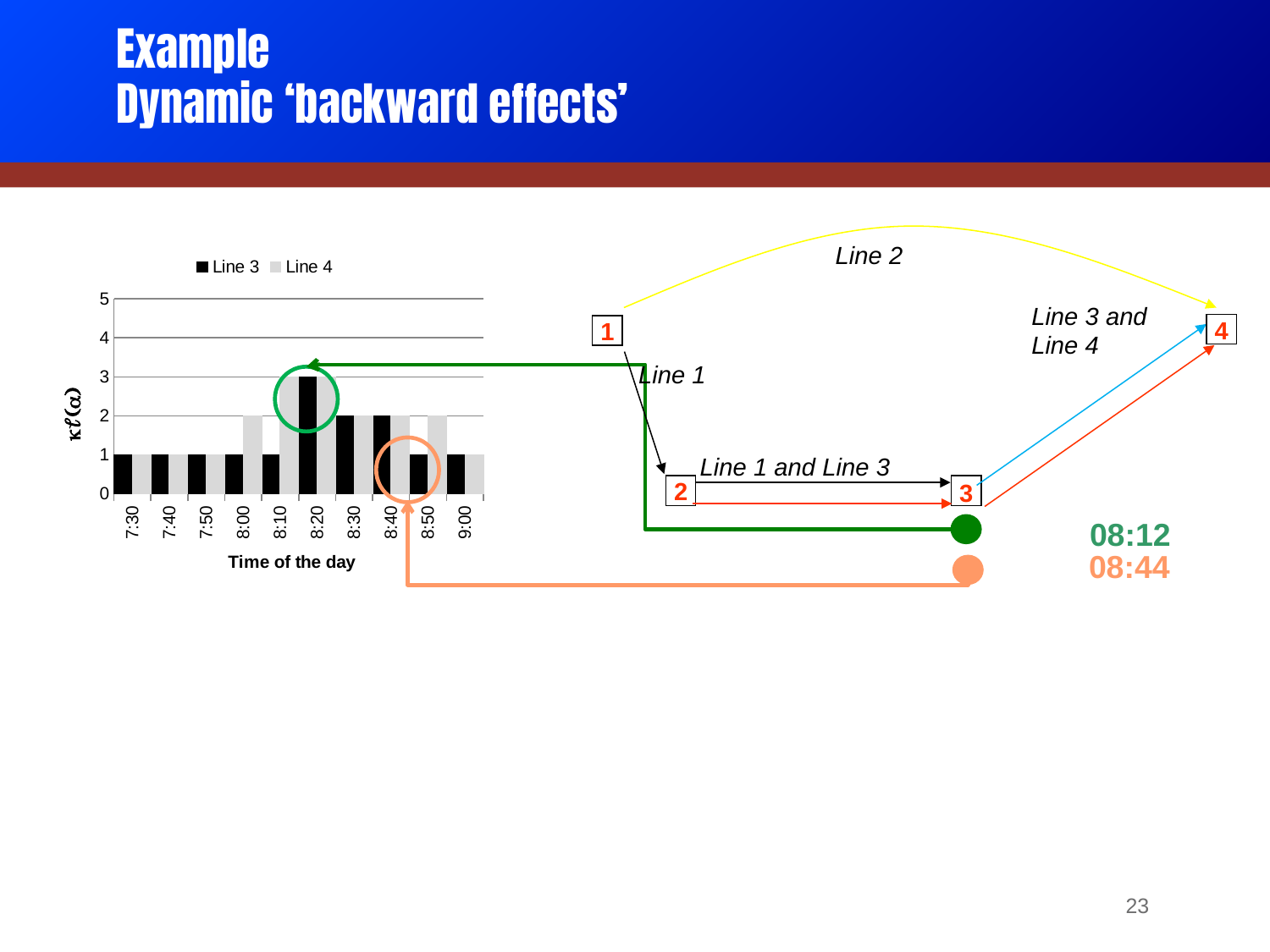

Example
Dynamic ‘backward effects’

Line 2
Line 3 and Line 4
4
1

Line 1
Line 1 and Line 3
2
3

### Chart

| Category |  |  |
|---|---|---|
| 0.3125 | 1.0 | 1.0 |
| 0.31944444444444398 | 1.0 | 1.0 |
| 0.32638888888888901 | 1.0 | 1.0 |
| 0.33333333333333298 | 1.0 | 2.0 |
| 0.34027777777777801 | 1.0 | 3.0 |
| 0.34722222222222199 | 3.0 | 3.0 |
| 0.35416666666666669 | 2.0 | 2.0 |
| 0.36111111111111099 | 2.0 | 2.0 |
| 0.36805555555555503 | 1.0 | 2.0 |
| 0.375 | 1.0 | 1.0 |

08:12

08:44

23